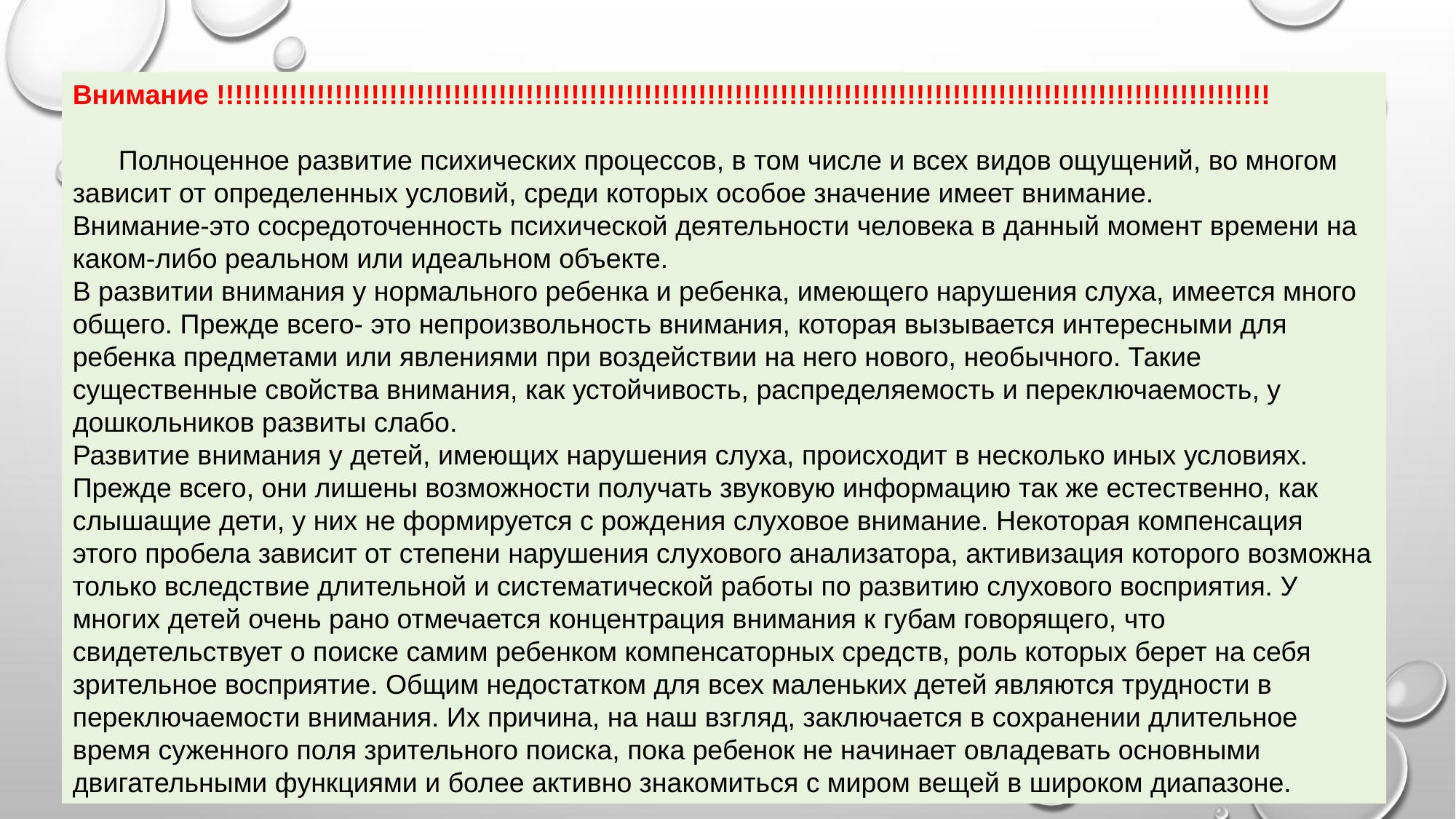

Внимание !!!!!!!!!!!!!!!!!!!!!!!!!!!!!!!!!!!!!!!!!!!!!!!!!!!!!!!!!!!!!!!!!!!!!!!!!!!!!!!!!!!!!!!!!!!!!!!!!!!!!!!!!!!!!!!!!!!!

      Полноценное развитие психических процессов, в том числе и всех видов ощущений, во многом зависит от определенных условий, среди которых особое значение имеет внимание.
Внимание-это сосредоточенность психической деятельности человека в данный момент времени на каком-либо реальном или идеальном объекте.
В развитии внимания у нормального ребенка и ребенка, имеющего нарушения слуха, имеется много общего. Прежде всего- это непроизвольность внимания, которая вызывается интересными для ребенка предметами или явлениями при воздействии на него нового, необычного. Такие существенные свойства внимания, как устойчивость, распределяемость и переключаемость, у дошкольников развиты слабо.
Развитие внимания у детей, имеющих нарушения слуха, происходит в несколько иных условиях. Прежде всего, они лишены возможности получать звуковую информацию так же естественно, как слышащие дети, у них не формируется с рождения слуховое внимание. Некоторая компенсация этого пробела зависит от степени нарушения слухового анализатора, активизация которого возможна только вследствие длительной и систематической работы по развитию слухового восприятия. У многих детей очень рано отмечается концентрация внимания к губам говорящего, что свидетельствует о поиске самим ребенком компенсаторных средств, роль которых берет на себя зрительное восприятие. Общим недостатком для всех маленьких детей являются трудности в переключаемости внимания. Их причина, на наш взгляд, заключается в сохранении длительное время суженного поля зрительного поиска, пока ребенок не начинает овладевать основными двигательными функциями и более активно знакомиться с миром вещей в широком диапазоне.